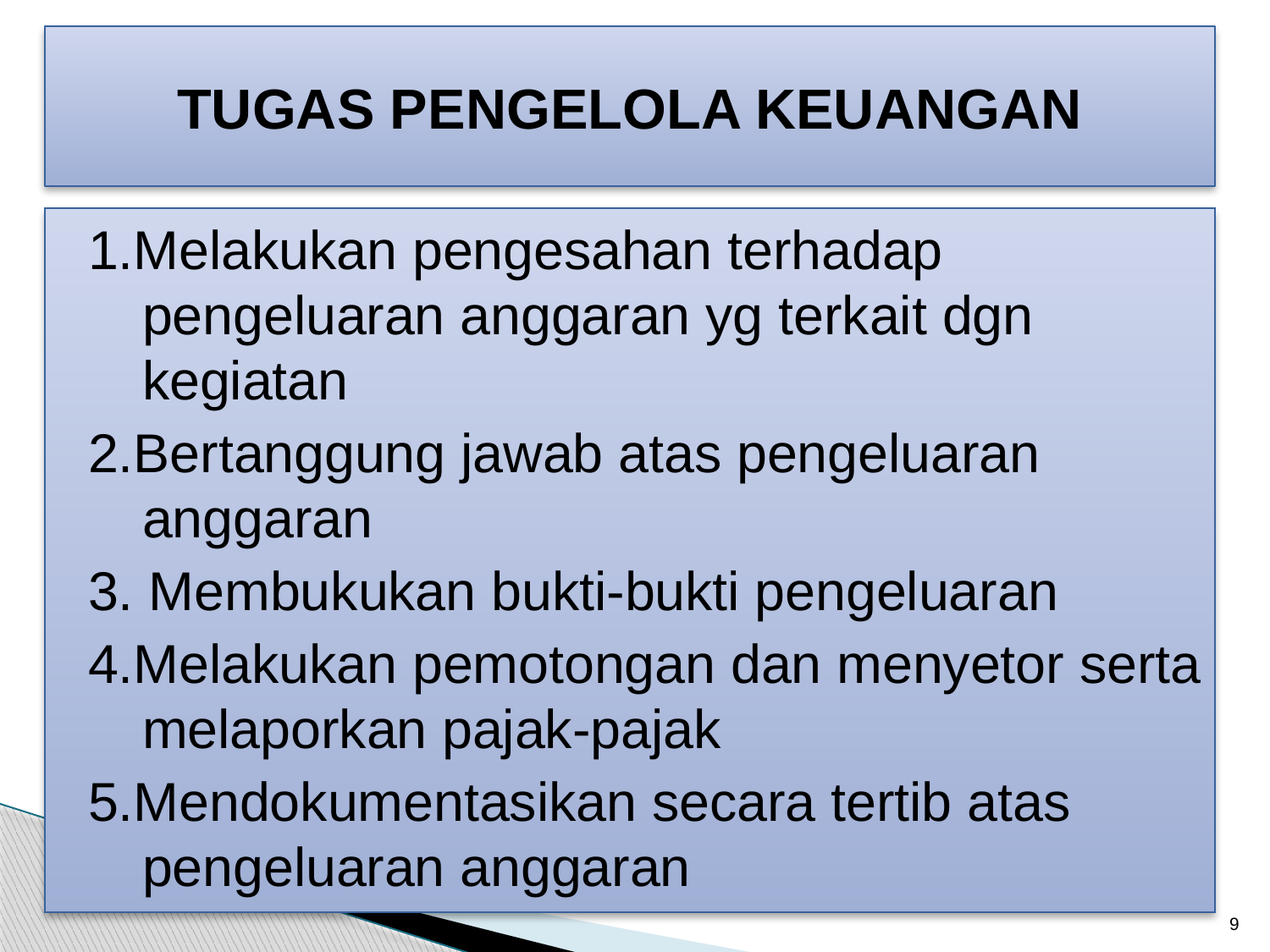

# TUGAS PENGELOLA KEUANGAN
  1.Melakukan pengesahan terhadap pengeluaran anggaran yg terkait dgn kegiatan
  2.Bertanggung jawab atas pengeluaran anggaran
  3. Membukukan bukti-bukti pengeluaran
  4.Melakukan pemotongan dan menyetor serta melaporkan pajak-pajak
  5.Mendokumentasikan secara tertib atas pengeluaran anggaran
9